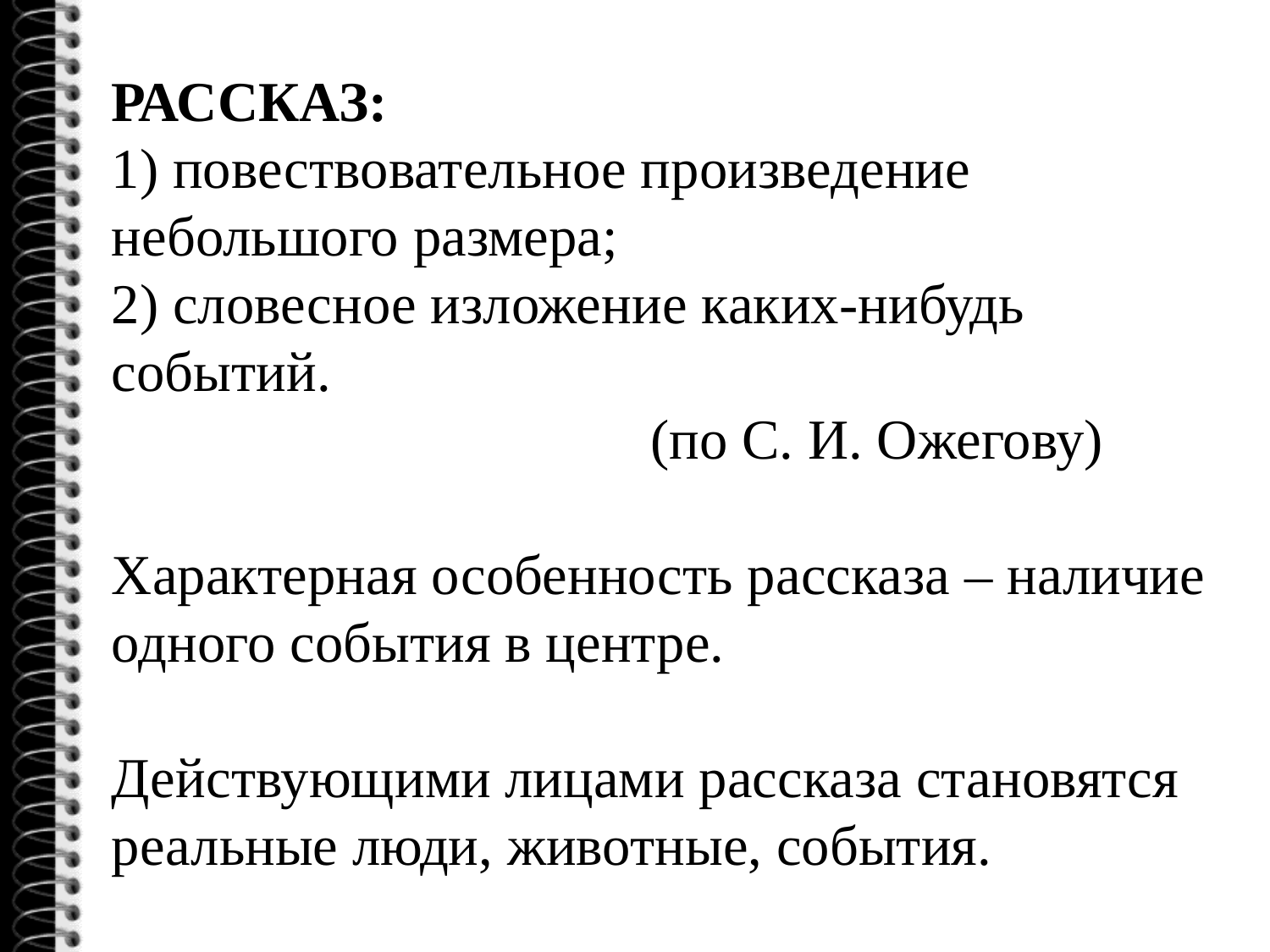

РАССКАЗ:
1) повествовательное произведение небольшого размера;
2) словесное изложение каких-нибудь событий.
                                      (по С. И. Ожегову)

Характерная особенность рассказа – наличие одного события в центре.

Действующими лицами рассказа становятся реальные люди, животные, события.